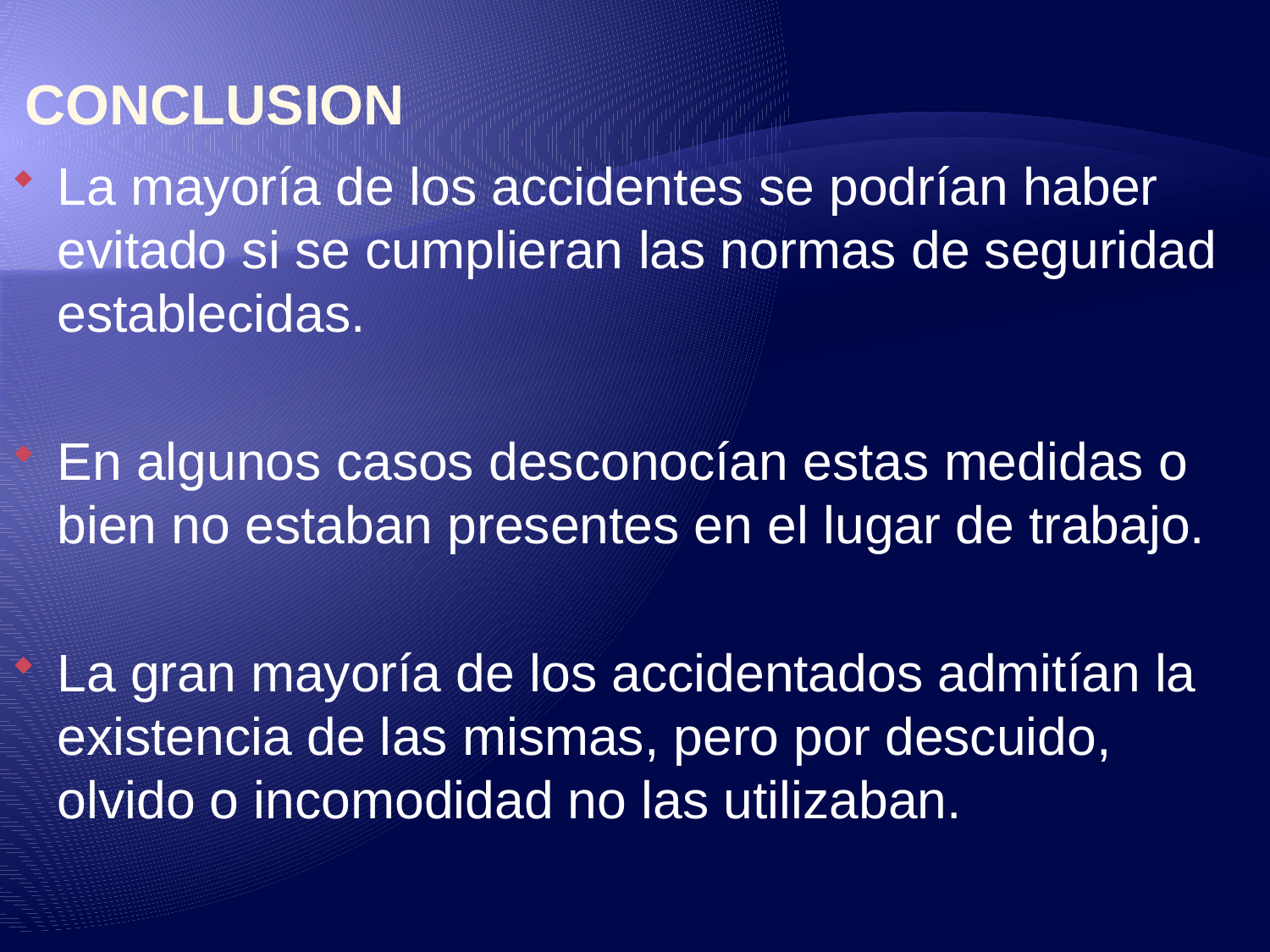

# CONCLUSION
La mayoría de los accidentes se podrían haber evitado si se cumplieran las normas de seguridad establecidas.

En algunos casos desconocían estas medidas o bien no estaban presentes en el lugar de trabajo.

La gran mayoría de los accidentados admitían la existencia de las mismas, pero por descuido, olvido o incomodidad no las utilizaban.